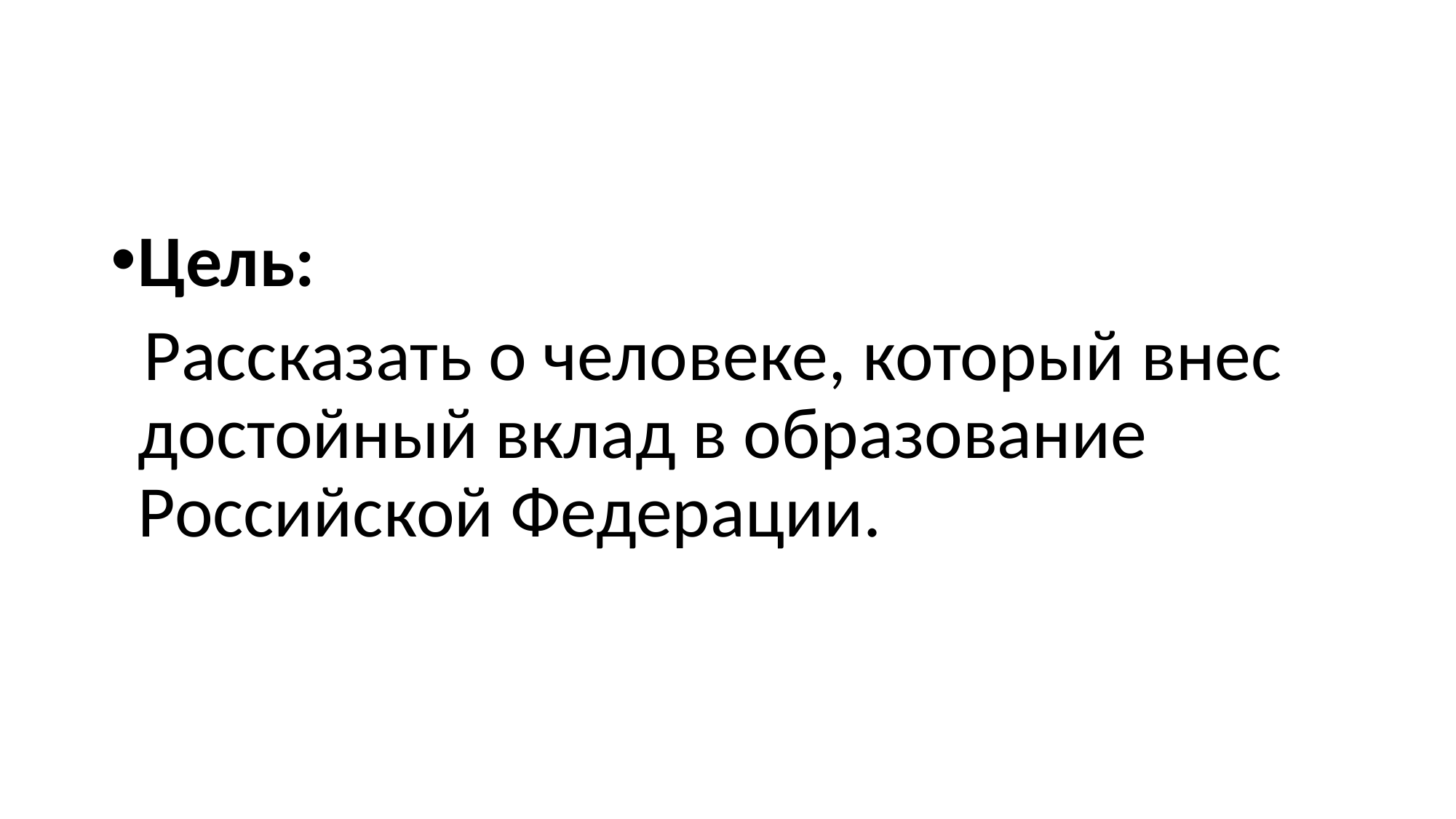

#
Цель:
  Рассказать о человеке, который внес достойный вклад в образование Российской Федерации.